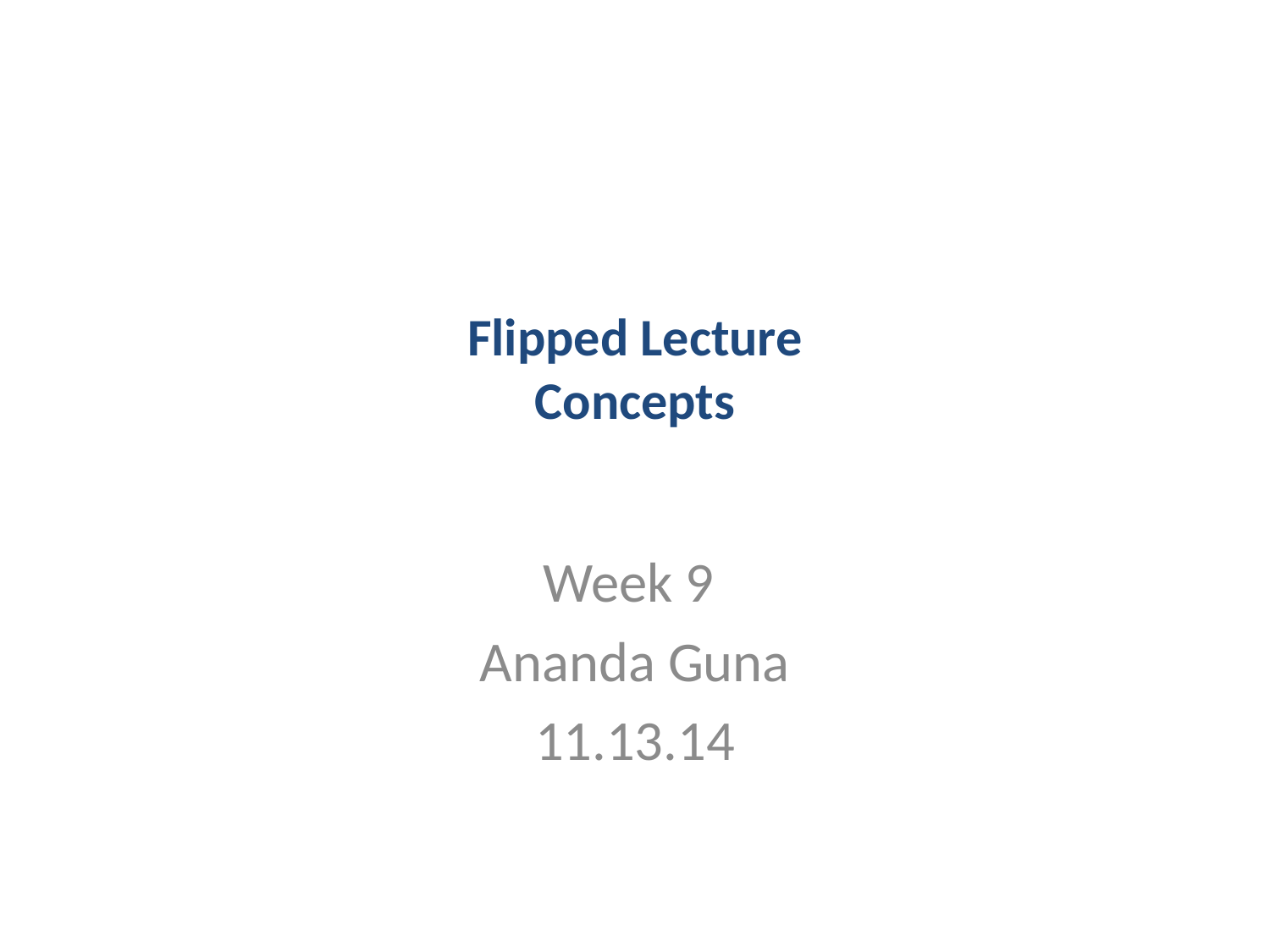

# Flipped Lecture Concepts
Week 9
Ananda Guna
11.13.14